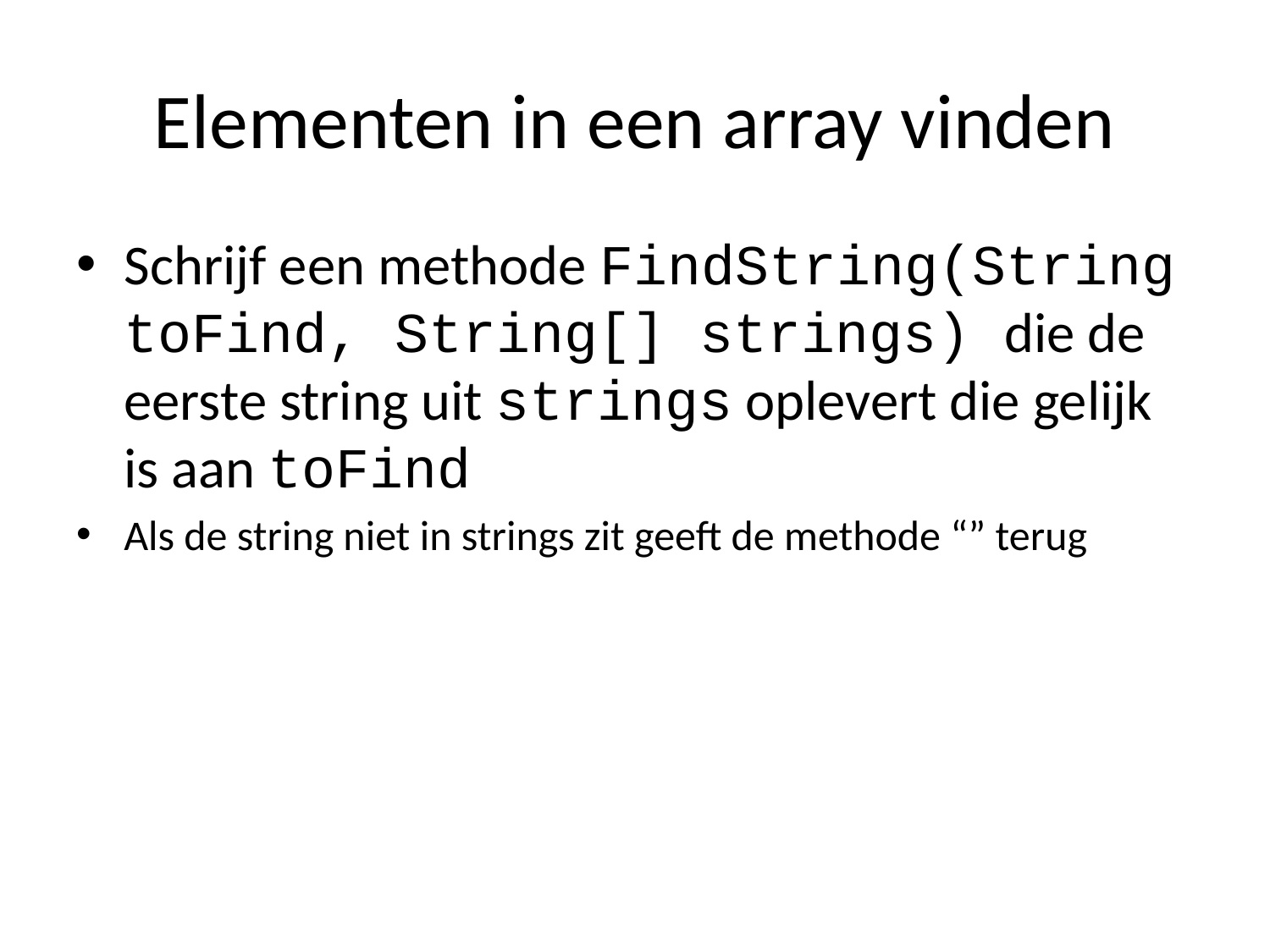

# Elementen in een array vinden
Schrijf een methode FindString(String toFind, String[] strings) die de eerste string uit strings oplevert die gelijk is aan toFind
Als de string niet in strings zit geeft de methode “” terug